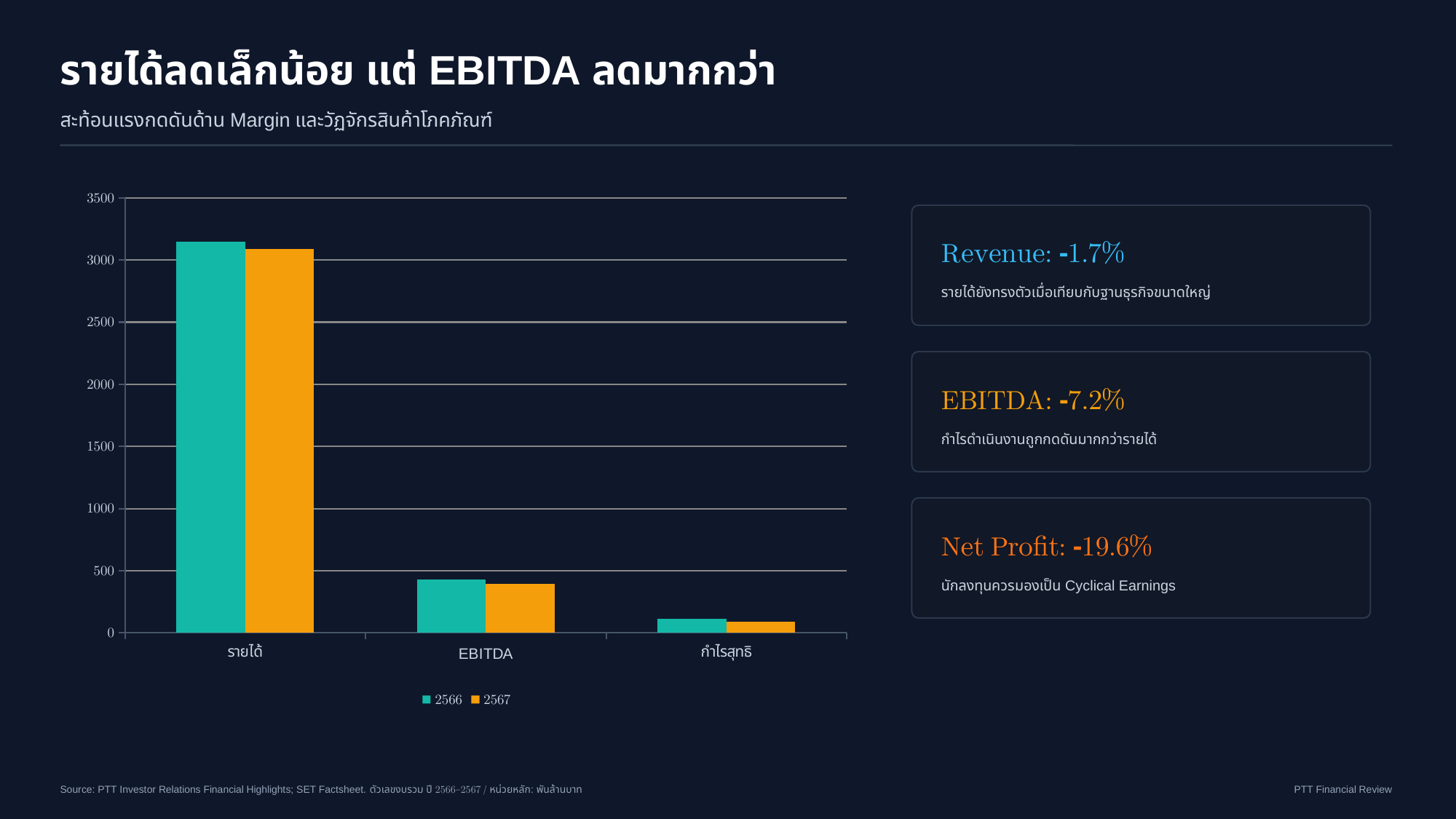

รายได้ลดเล็กน้อย แต่ EBITDA ลดมากกว่า
สะท้อนแรงกดดันด้าน Margin และวัฏจักรสินค้าโภคภัณฑ์

### Chart

| Category | 2566 | 2567 |
|---|---|---|
| รายได้ | 3144.884 | 3090.453 |
| EBITDA | 426.895 | 396.234 |
| กำไรสุทธิ | 112.024 | 90.072 |
Revenue: -1.7%
รายได้ยังทรงตัวเมื่อเทียบกับฐานธุรกิจขนาดใหญ่

EBITDA: -7.2%
กำไรดำเนินงานถูกกดดันมากกว่ารายได้

Net Profit: -19.6%
นักลงทุนควรมองเป็น Cyclical Earnings
Source: PTT Investor Relations Financial Highlights; SET Factsheet. ตัวเลขงบรวม ปี 2566–2567 / หน่วยหลัก: พันล้านบาท
PTT Financial Review